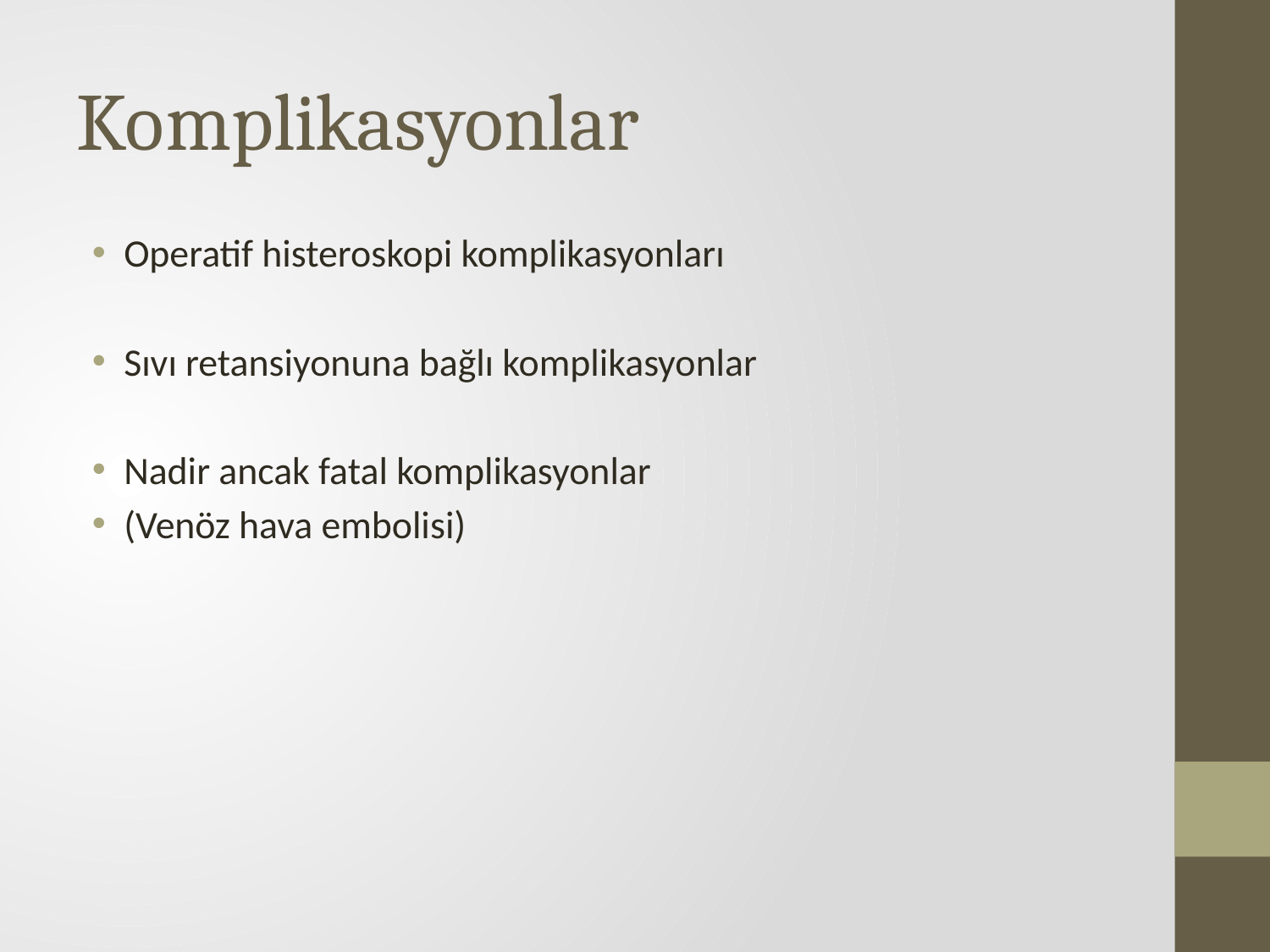

# Komplikasyonlar
Operatif histeroskopi komplikasyonları

Sıvı retansiyonuna bağlı komplikasyonlar

Nadir ancak fatal komplikasyonlar
(Venöz hava embolisi)